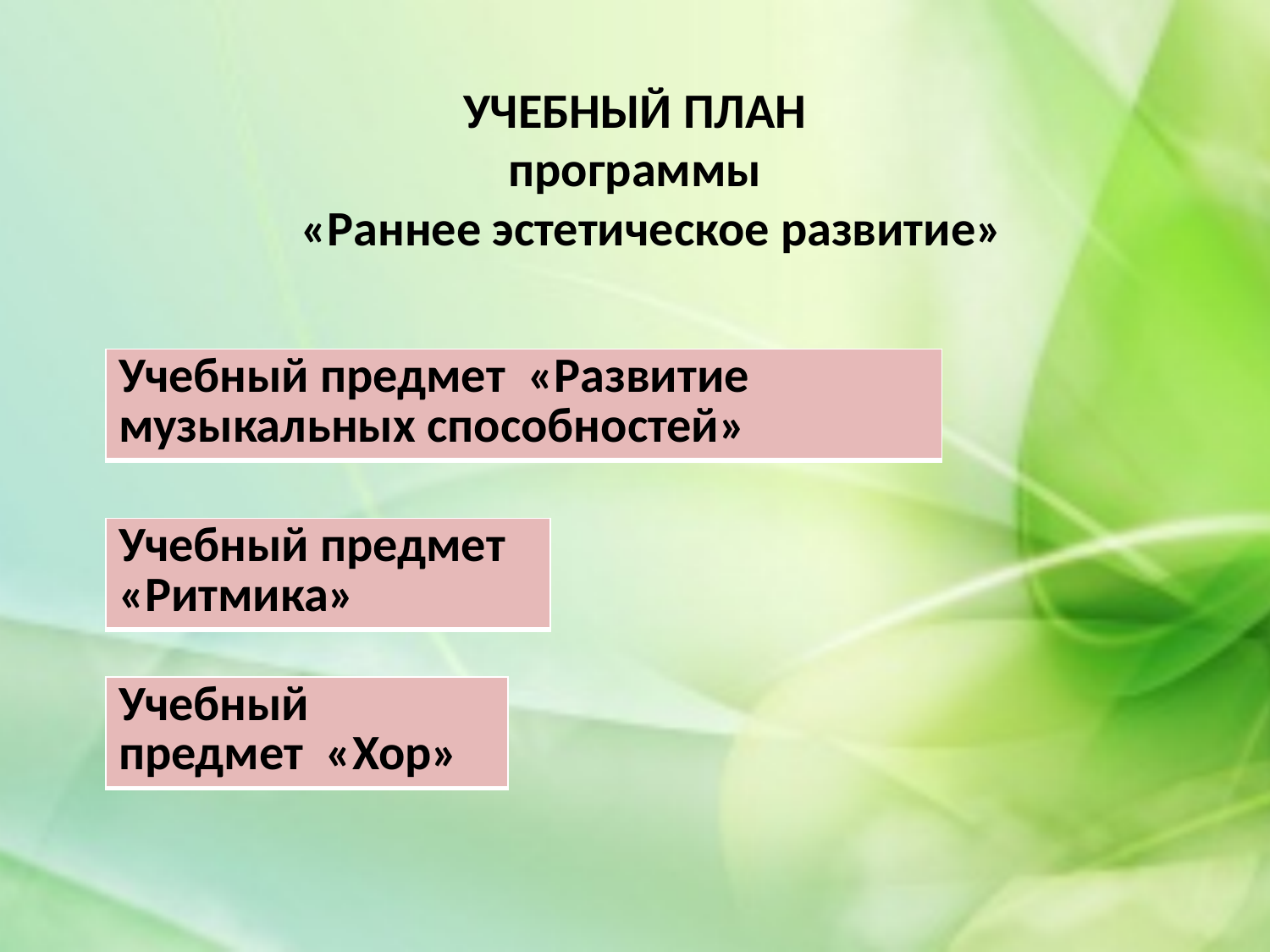

# УЧЕБНЫЙ ПЛАН программы «Раннее эстетическое развитие»
| Учебный предмет «Развитие музыкальных способностей» |
| --- |
| Учебный предмет «Ритмика» |
| --- |
| Учебный предмет «Хор» |
| --- |